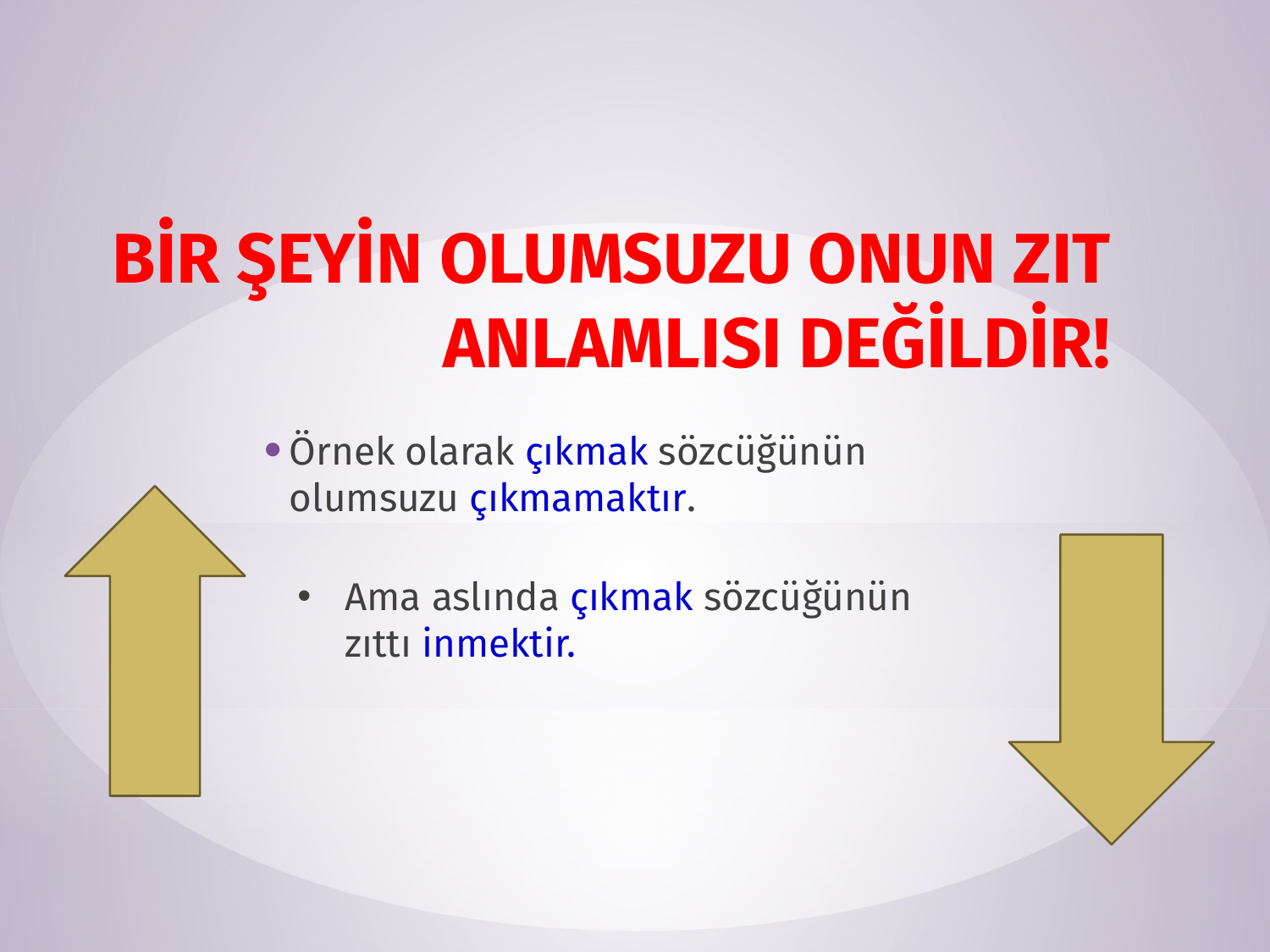

# BİR ŞEYİN OLUMSUZU ONUN ZIT ANLAMLISI DEĞİLDİR!
Örnek olarak çıkmak sözcüğünün olumsuzu çıkmamaktır.

Ama aslında çıkmak sözcüğünün zıttı inmektir.